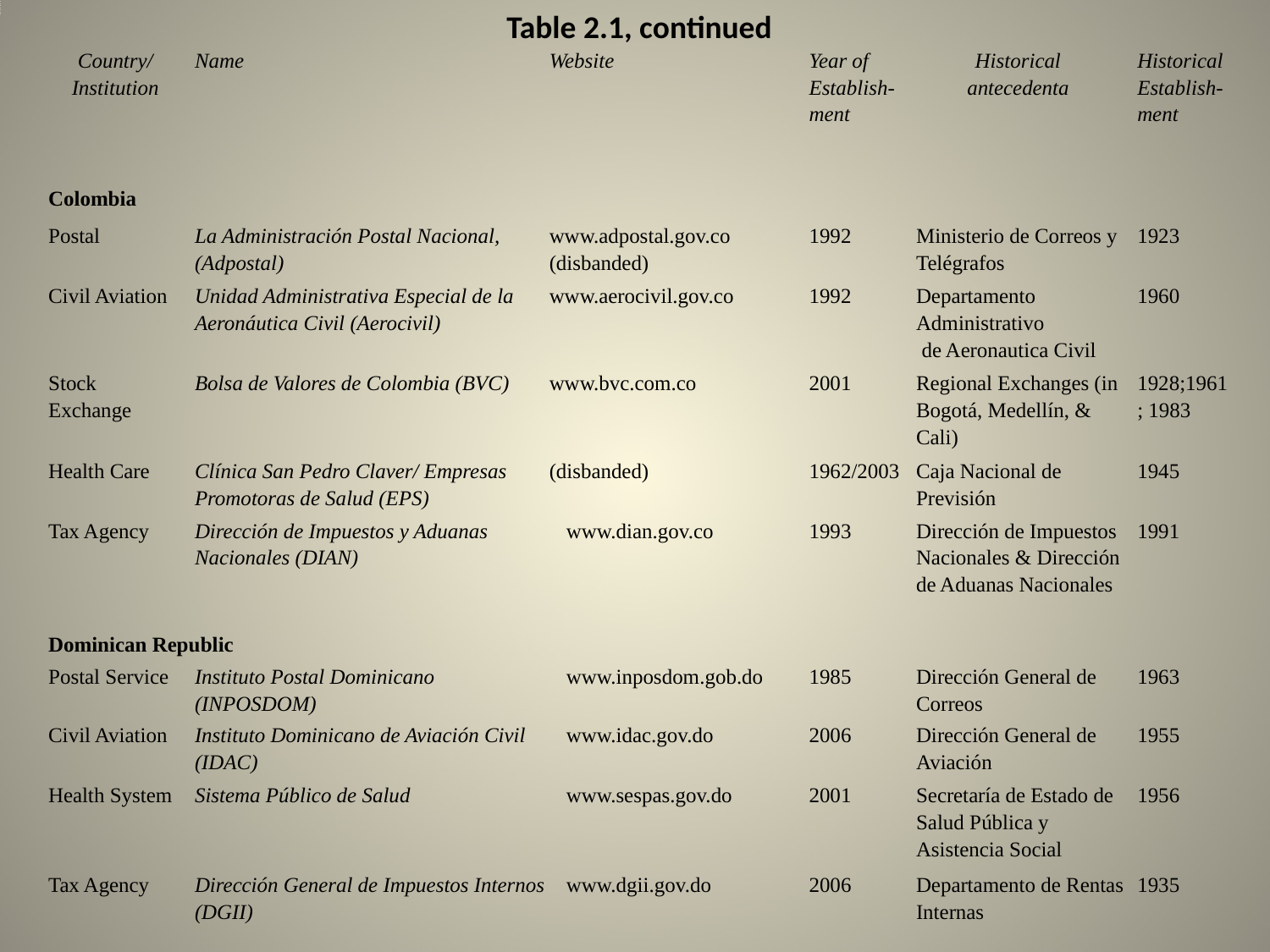

# Table 2.1, continued
| Country/ Institution | Name | Website |  | Year of Establish-ment | Historical antecedenta | Historical Establish- ment |
| --- | --- | --- | --- | --- | --- | --- |
| Colombia |  |  |  |  |  |  |
| Postal | La Administración Postal Nacional, (Adpostal) | www.adpostal.gov.co (disbanded) |  | 1992 | Ministerio de Correos y Telégrafos | 1923 |
| Civil Aviation | Unidad Administrativa Especial de la Aeronáutica Civil (Aerocivil) | www.aerocivil.gov.co |  | 1992 | Departamento Administrativo de Aeronautica Civil | 1960 |
| Stock Exchange | Bolsa de Valores de Colombia (BVC) | www.bvc.com.co |  | 2001 | Regional Exchanges (in Bogotá, Medellín, & Cali) | 1928;1961; 1983 |
| Health Care | Clínica San Pedro Claver/ Empresas Promotoras de Salud (EPS) | (disbanded) |  | 1962/2003 | Caja Nacional de Previsión | 1945 |
| Tax Agency | Dirección de Impuestos y Aduanas Nacionales (DIAN) |  | www.dian.gov.co | 1993 | Dirección de Impuestos Nacionales & Dirección de Aduanas Nacionales | 1991 |
| Dominican Republic |  |  |  |  |  |  |
| Postal Service | Instituto Postal Dominicano (INPOSDOM) |  | www.inposdom.gob.do | 1985 | Dirección General de Correos | 1963 |
| Civil Aviation | Instituto Dominicano de Aviación Civil (IDAC) |  | www.idac.gov.do | 2006 | Dirección General de Aviación | 1955 |
| Health System | Sistema Público de Salud |  | www.sespas.gov.do | 2001 | Secretaría de Estado de Salud Pública y Asistencia Social | 1956 |
| Tax Agency | Dirección General de Impuestos Internos (DGII) |  | www.dgii.gov.do | 2006 | Departamento de Rentas Internas | 1935 |
|  |  |  |  |  |  |  |
Table 2.1, continued